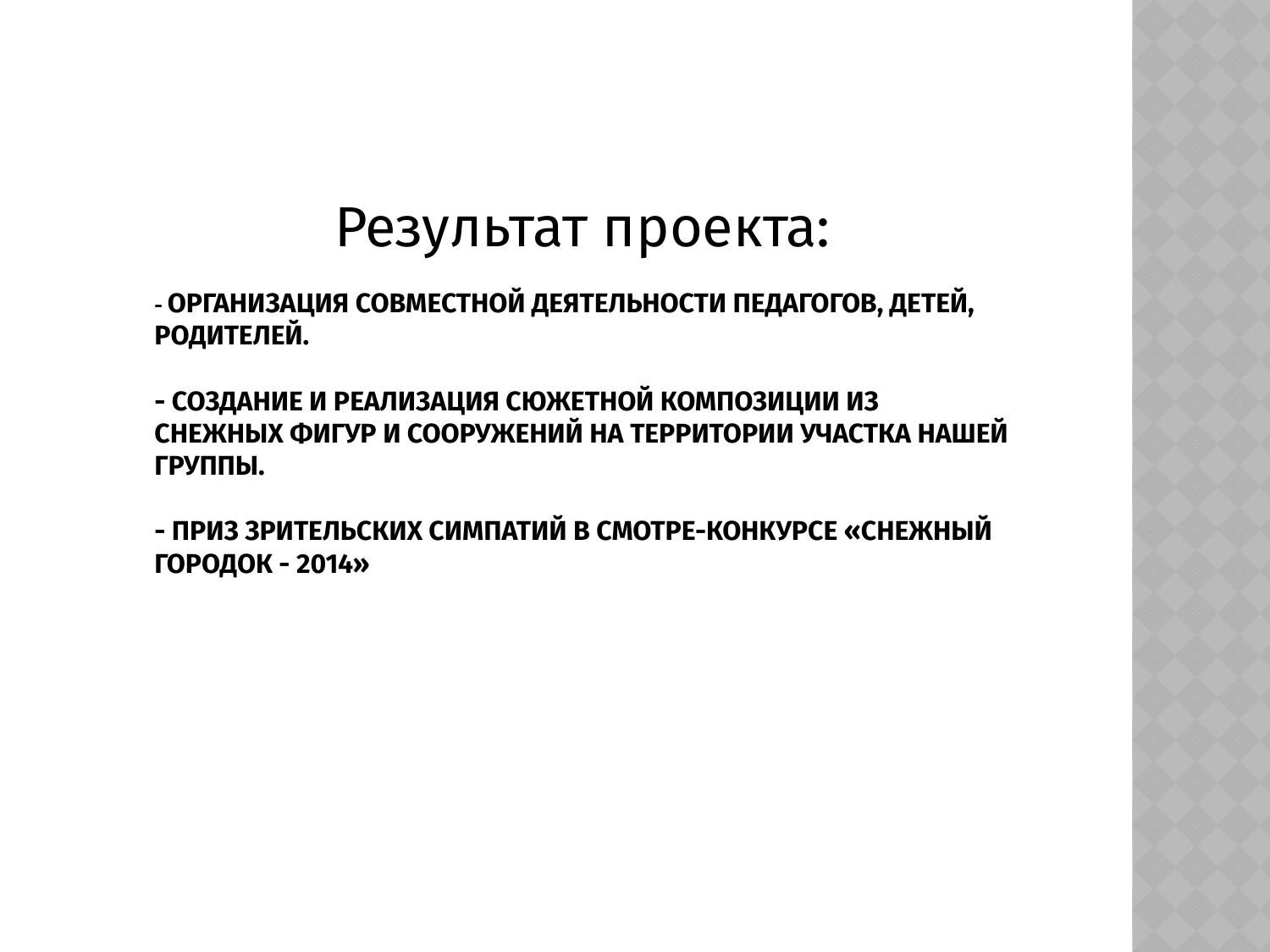

Результат проекта:
# - Организация совместной деятельности педагогов, детей, родителей. - создание и реализация сюжетной композиции из снежных фигур и сооружений на территории участка нашей группы. - Приз зрительских симпатий в смотре-конкурсе «Снежный городок - 2014»